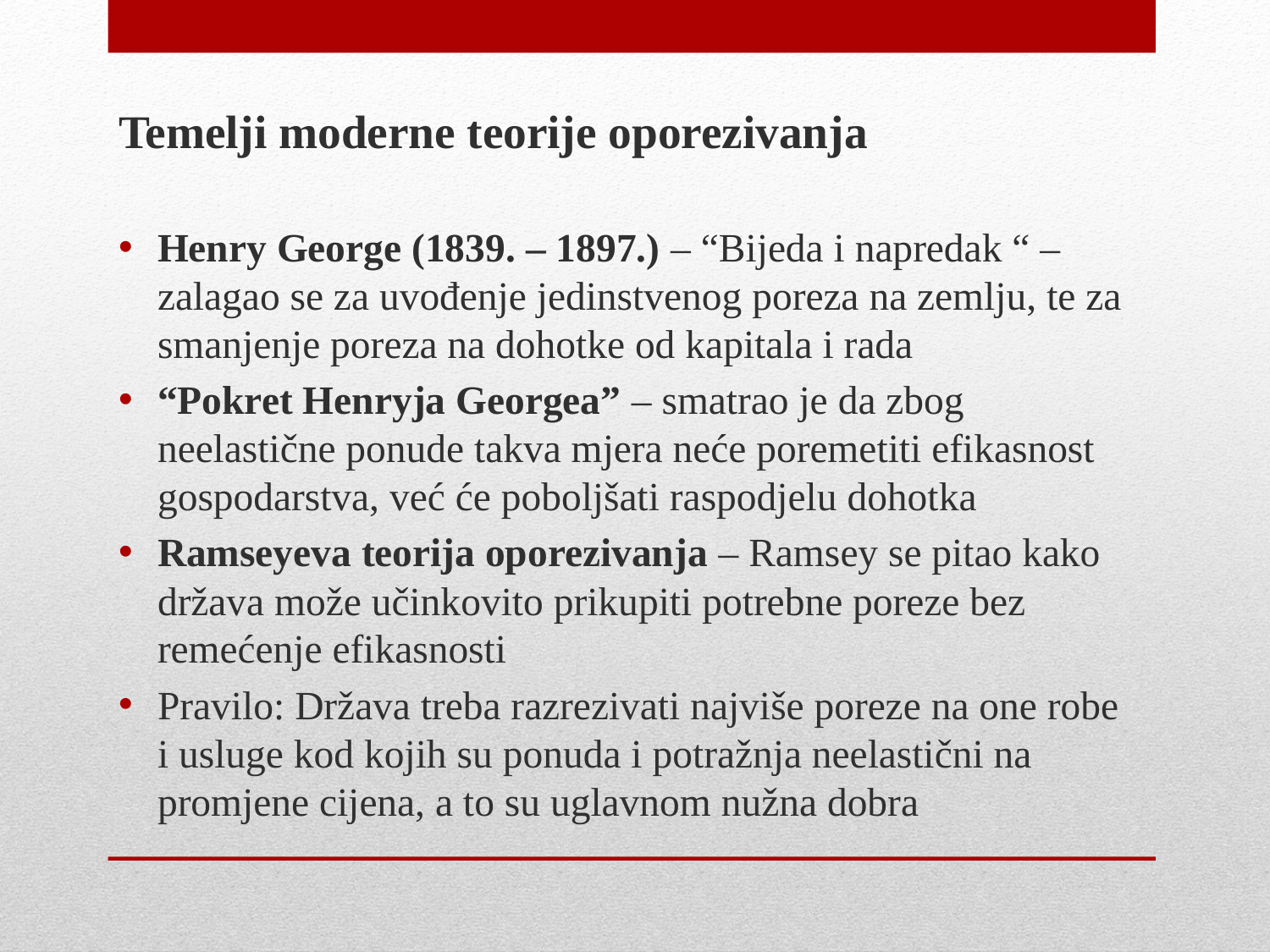

Temelji moderne teorije oporezivanja

Henry George (1839. – 1897.) – “Bijeda i napredak “ – zalagao se za uvođenje jedinstvenog poreza na zemlju, te za smanjenje poreza na dohotke od kapitala i rada
“Pokret Henryja Georgea” – smatrao je da zbog neelastične ponude takva mjera neće poremetiti efikasnost gospodarstva, već će poboljšati raspodjelu dohotka
Ramseyeva teorija oporezivanja – Ramsey se pitao kako država može učinkovito prikupiti potrebne poreze bez remećenje efikasnosti
Pravilo: Država treba razrezivati najviše poreze na one robe i usluge kod kojih su ponuda i potražnja neelastični na promjene cijena, a to su uglavnom nužna dobra